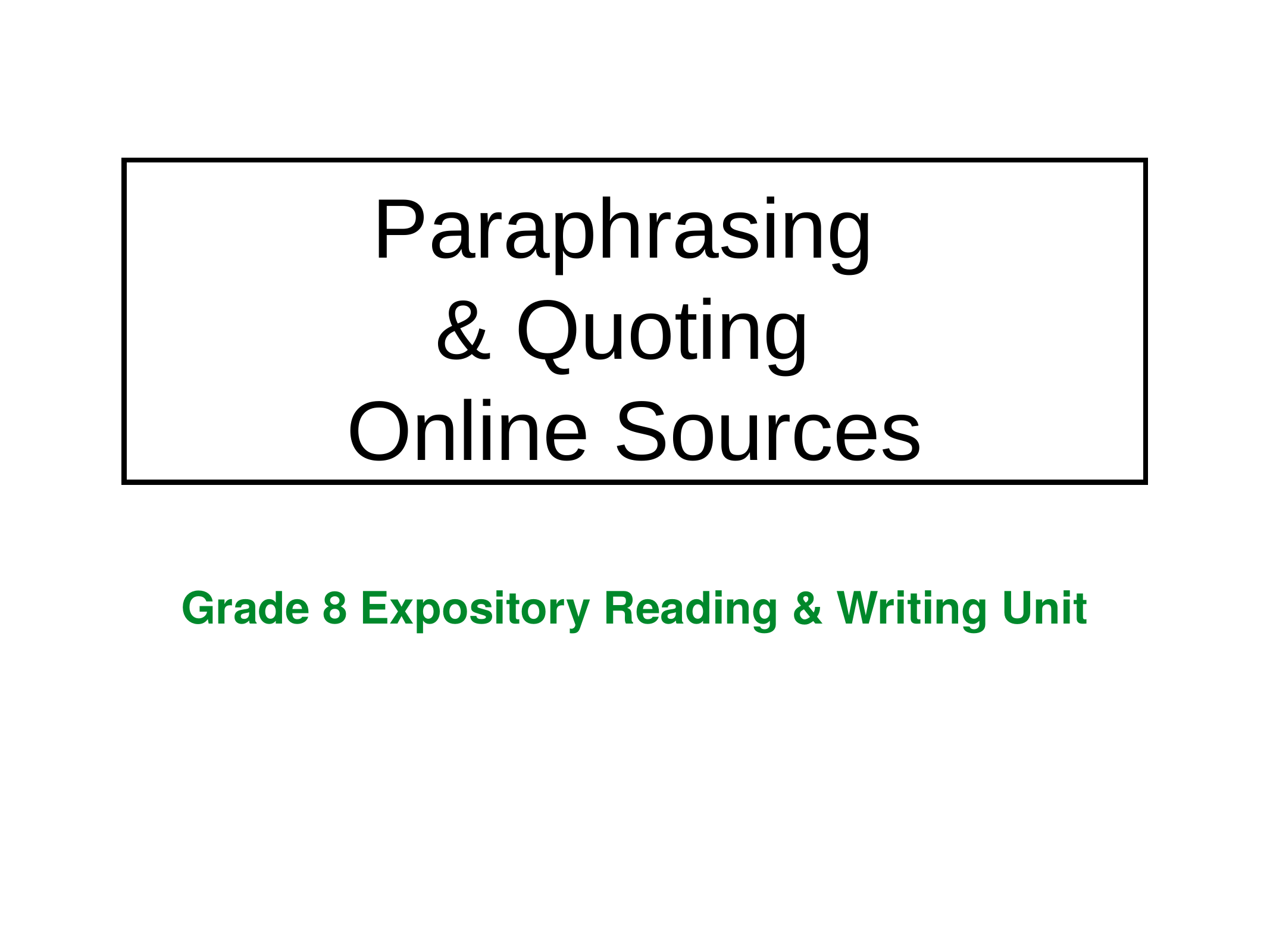

# Paraphrasing
& Quoting
Online Sources
Grade 8 Expository Reading & Writing Unit